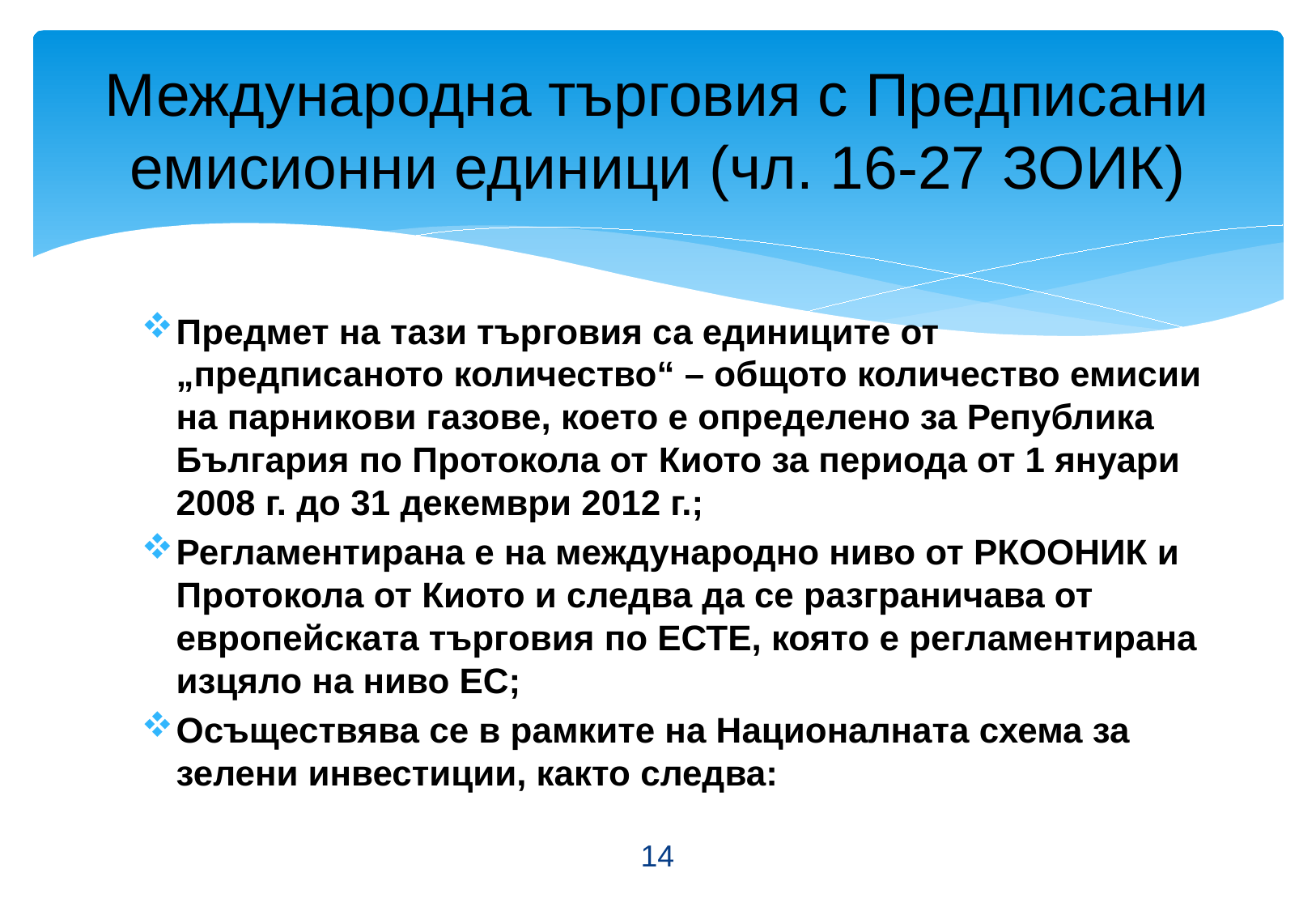

# Международна търговия с Предписани емисионни единици (чл. 16-27 ЗОИК)
Предмет на тази търговия са единиците от  „предписаното количество“ – общото количество емисии на парникови газове, което е определено за Република България по Протокола от Киото за периода от 1 януари 2008 г. до 31 декември 2012 г.;
Регламентирана е на международно ниво от РКООНИК и Протокола от Киото и следва да се разграничава от европейската търговия по ЕСТЕ, която е регламентирана изцяло на ниво ЕС;
Осъществява се в рамките на Националната схема за зелени инвестиции, както следва:

14